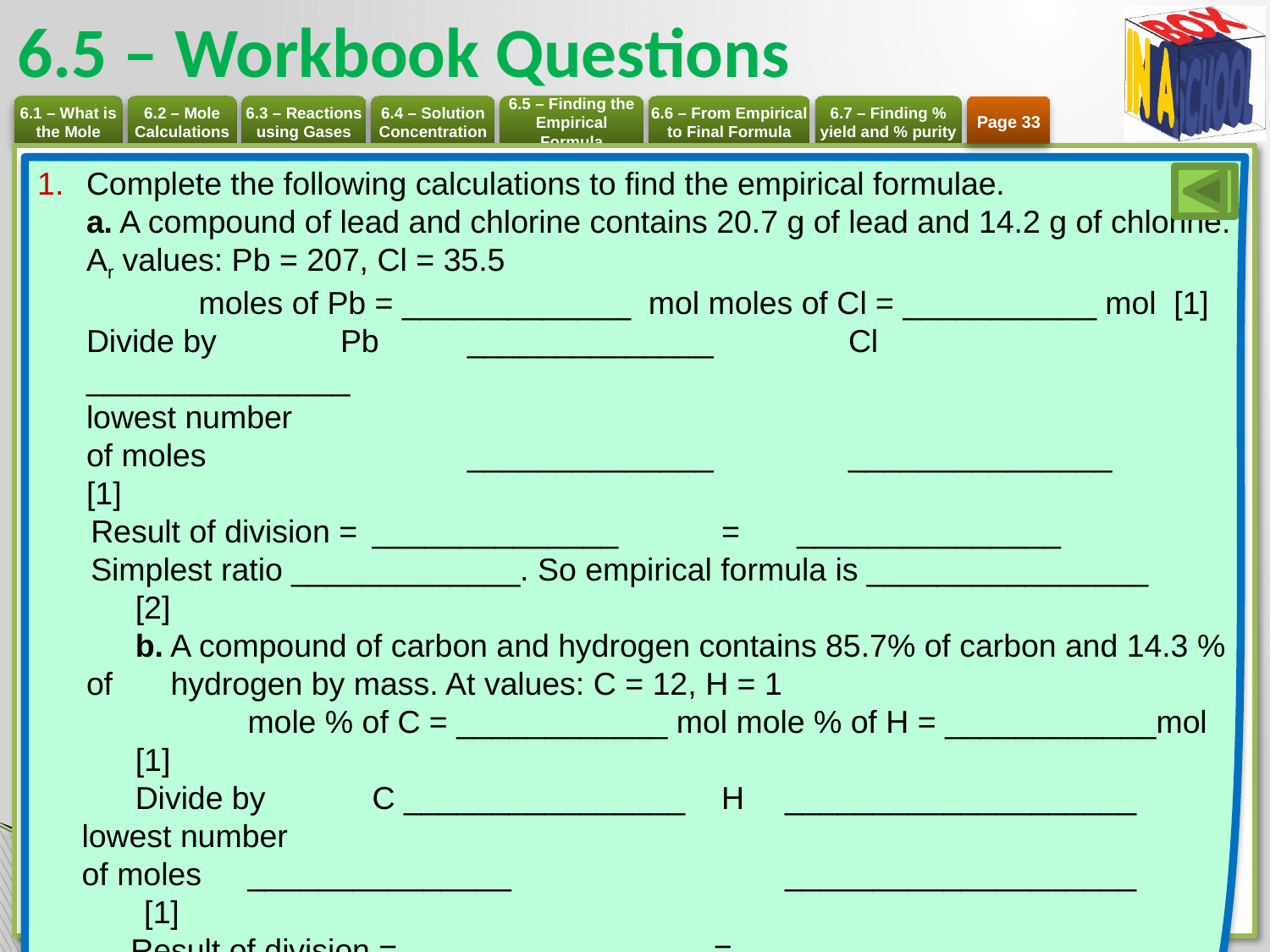

# 6.5 – Workbook Questions
Page 33
Complete the following calculations to find the empirical formulae.
a. A compound of lead and chlorine contains 20.7 g of lead and 14.2 g of chlorine. Ar values: Pb = 207, Cl = 35.5
		moles of Pb = _____________  mol moles of Cl = ___________ mol	[1]
	Divide by 	Pb 	______________ 	Cl 	_______________
lowest number
of moles  		______________		_______________	[1]
      Result of division = 	______________ 	=	_______________
      Simplest ratio _____________. So empirical formula is ________________	[2]
	b. A compound of carbon and hydrogen contains 85.7% of carbon and 14.3 % of 	    hydrogen by mass. At values: C = 12, H = 1
		mole % of C = ____________ mol mole % of H = ____________mol 	[1]
	Divide by 	C ________________	H 	____________________
     lowest number
     of moles 	_______________ 	____________________	 [1]
     Result of division = 	_______________   =	____________________
     Simplest ratio __________ So empirical formula is ____________________	[2]